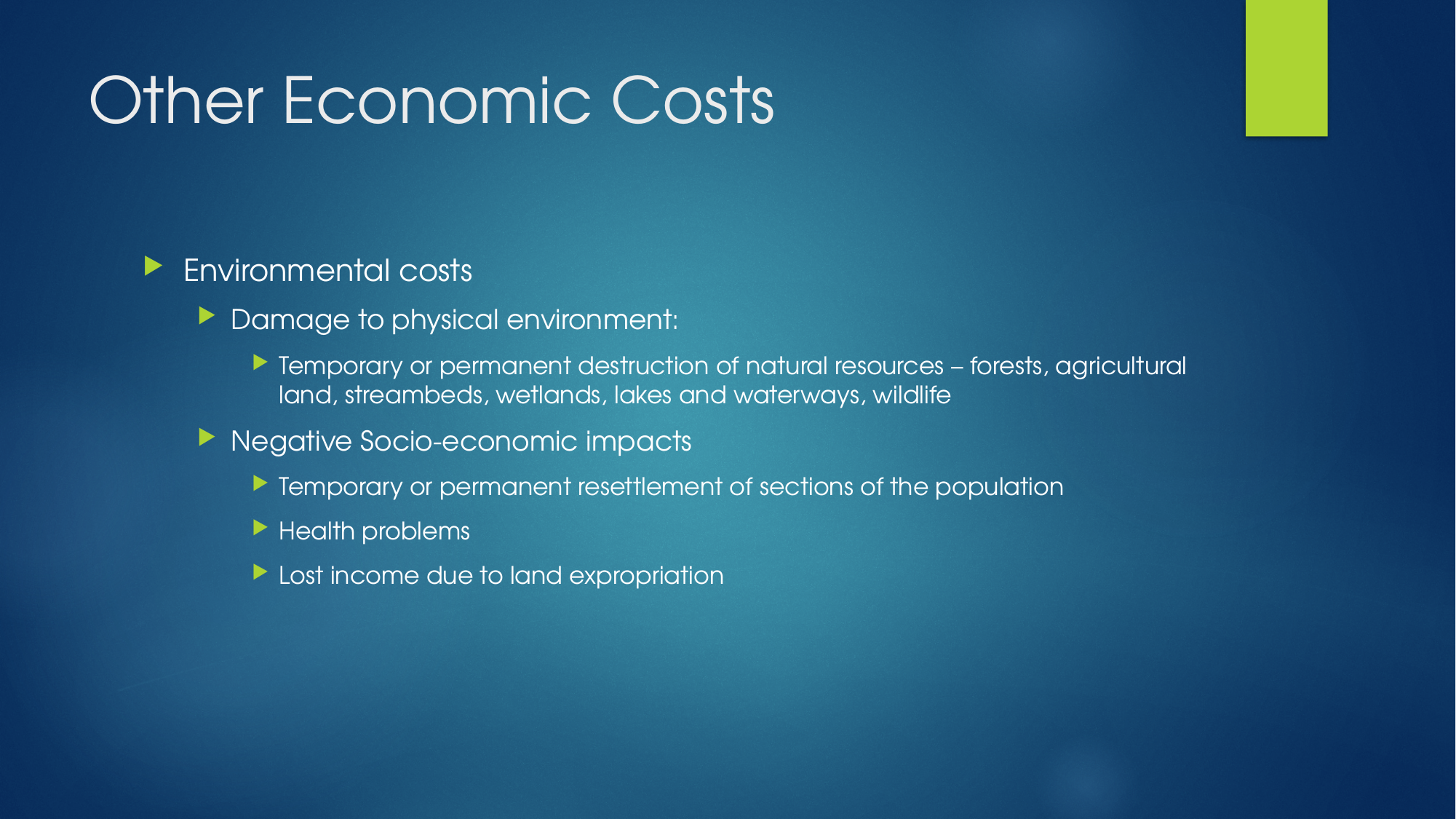

# Other Economic Costs
Environmental costs
Damage to physical environment:
Temporary or permanent destruction of natural resources – forests, agricultural land, streambeds, wetlands, lakes and waterways, wildlife
Negative Socio-economic impacts
Temporary or permanent resettlement of sections of the population
Health problems
Lost income due to land expropriation